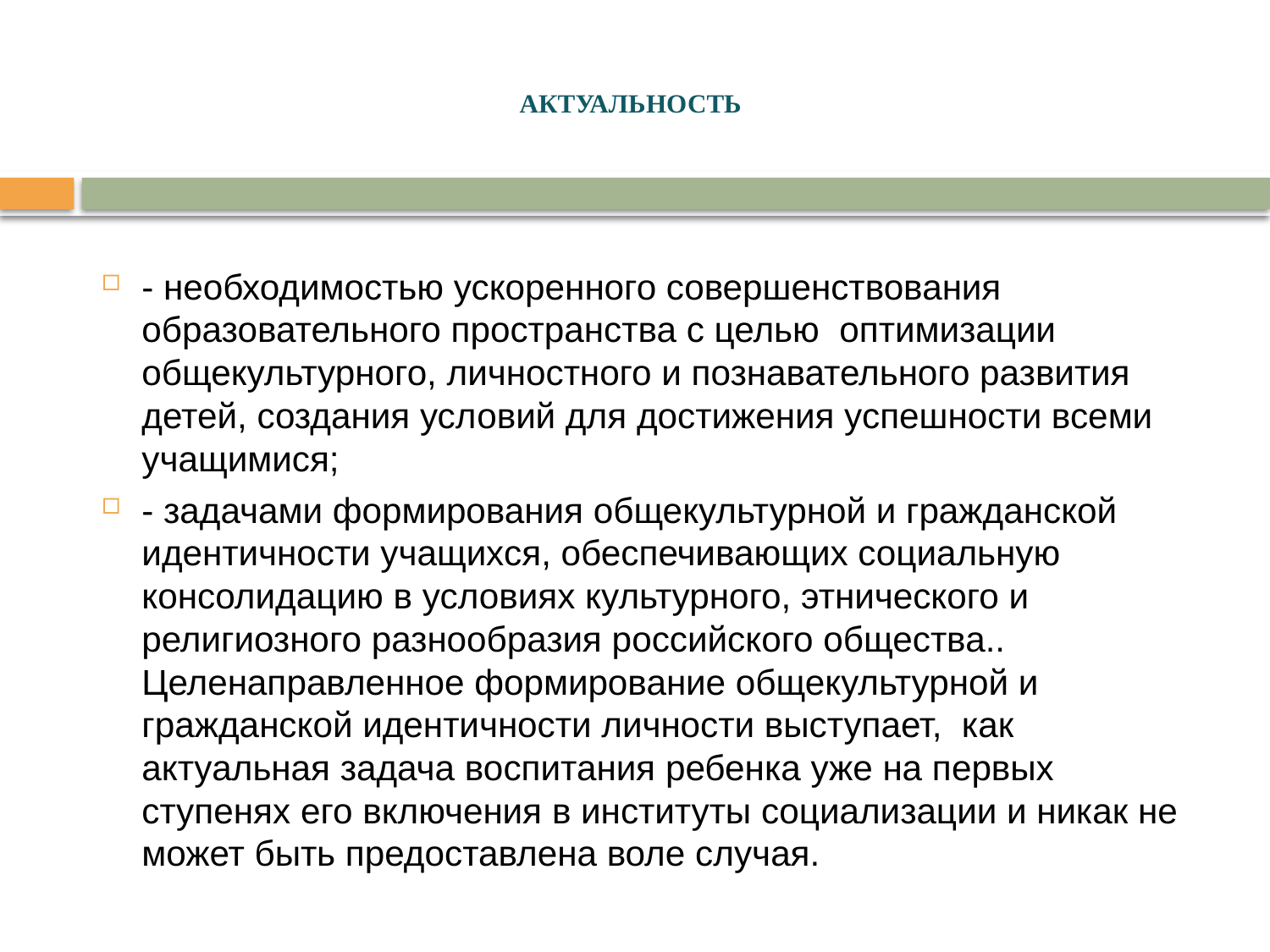

# АКТУАЛЬНОСТЬ
- необходимостью ускоренного совершенствования образовательного пространства с целью  оптимизации общекультурного, личностного и познавательного развития детей, создания условий для достижения успешности всеми учащимися;
- задачами формирования общекультурной и гражданской идентичности учащихся, обеспечивающих социальную консолидацию в условиях культурного, этнического и религиозного разнообразия российского общества.. Целенаправленное формирование общекультурной и гражданской идентичности личности выступает,  как актуальная задача воспитания ребенка уже на первых ступенях его включения в институты социализации и никак не может быть предоставлена воле случая.